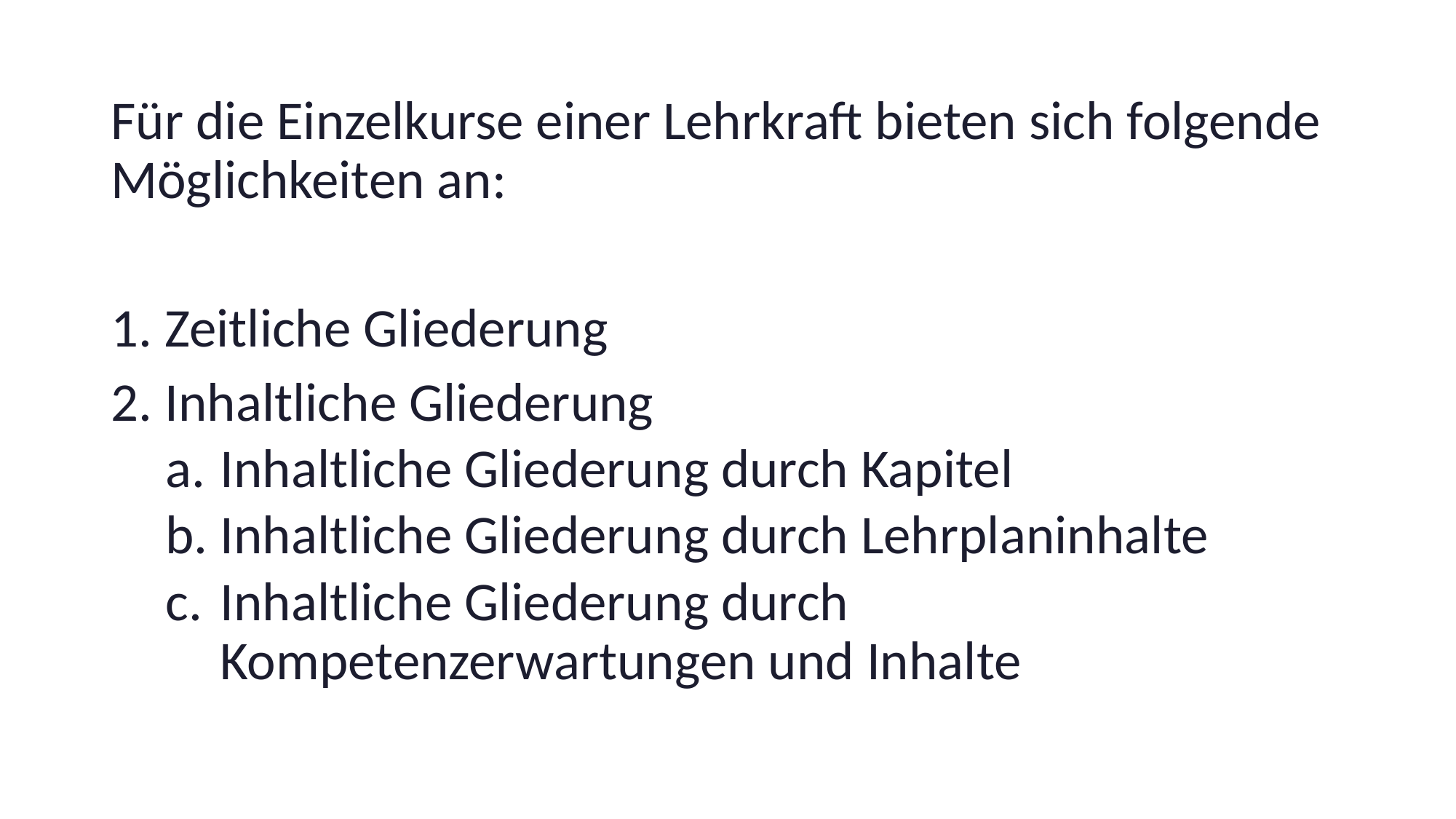

Für die Einzelkurse einer Lehrkraft bieten sich folgende Möglichkeiten an:

 Zeitliche Gliederung
 Inhaltliche Gliederung
Inhaltliche Gliederung durch Kapitel
Inhaltliche Gliederung durch Lehrplaninhalte
Inhaltliche Gliederung durch Kompetenzerwartungen und Inhalte